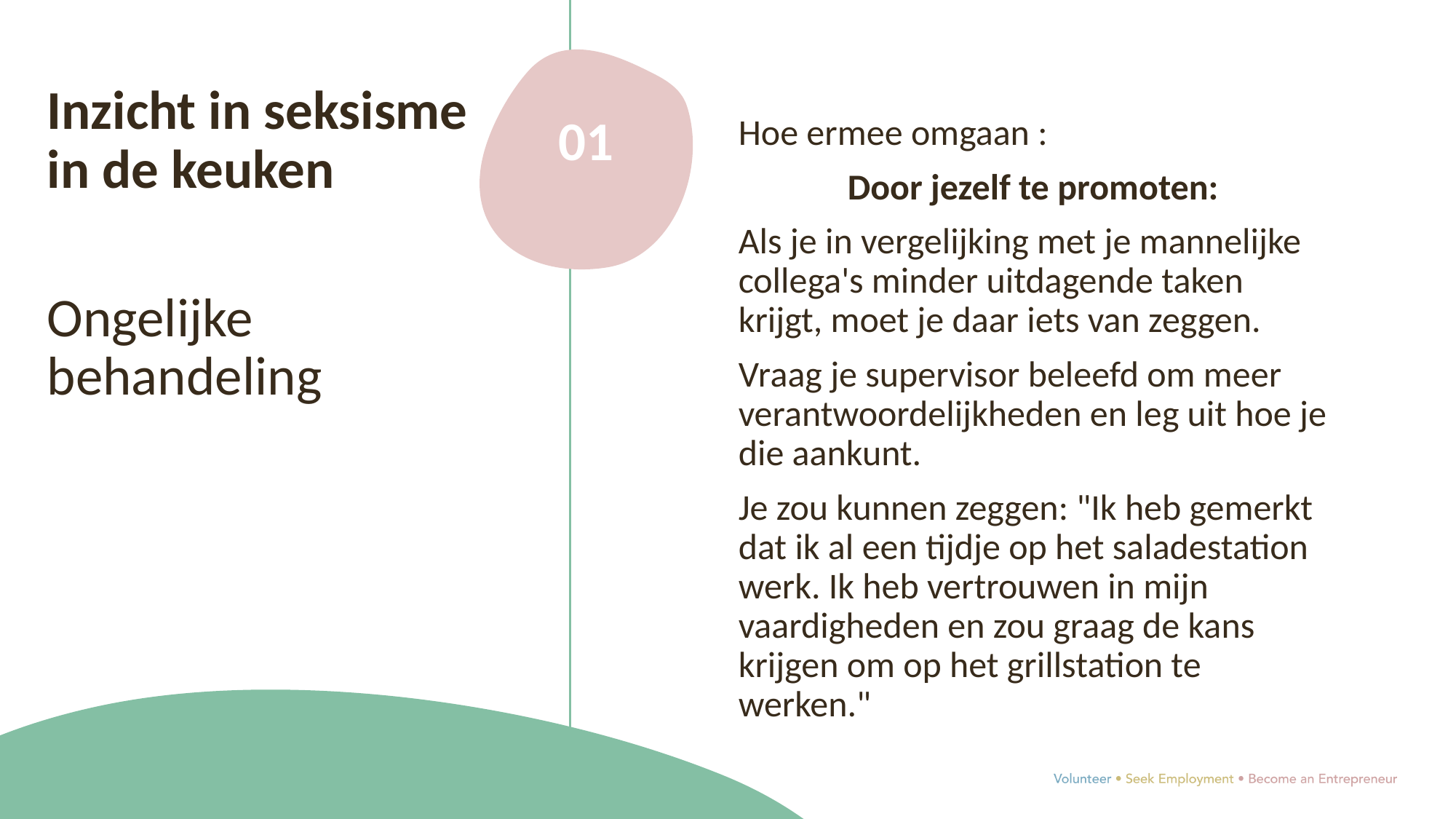

Inzicht in seksisme in de keuken

Ongelijke behandeling
01
Hoe ermee omgaan :
	Door jezelf te promoten:
Als je in vergelijking met je mannelijke collega's minder uitdagende taken krijgt, moet je daar iets van zeggen.
Vraag je supervisor beleefd om meer verantwoordelijkheden en leg uit hoe je die aankunt.
Je zou kunnen zeggen: "Ik heb gemerkt dat ik al een tijdje op het saladestation werk. Ik heb vertrouwen in mijn vaardigheden en zou graag de kans krijgen om op het grillstation te werken."